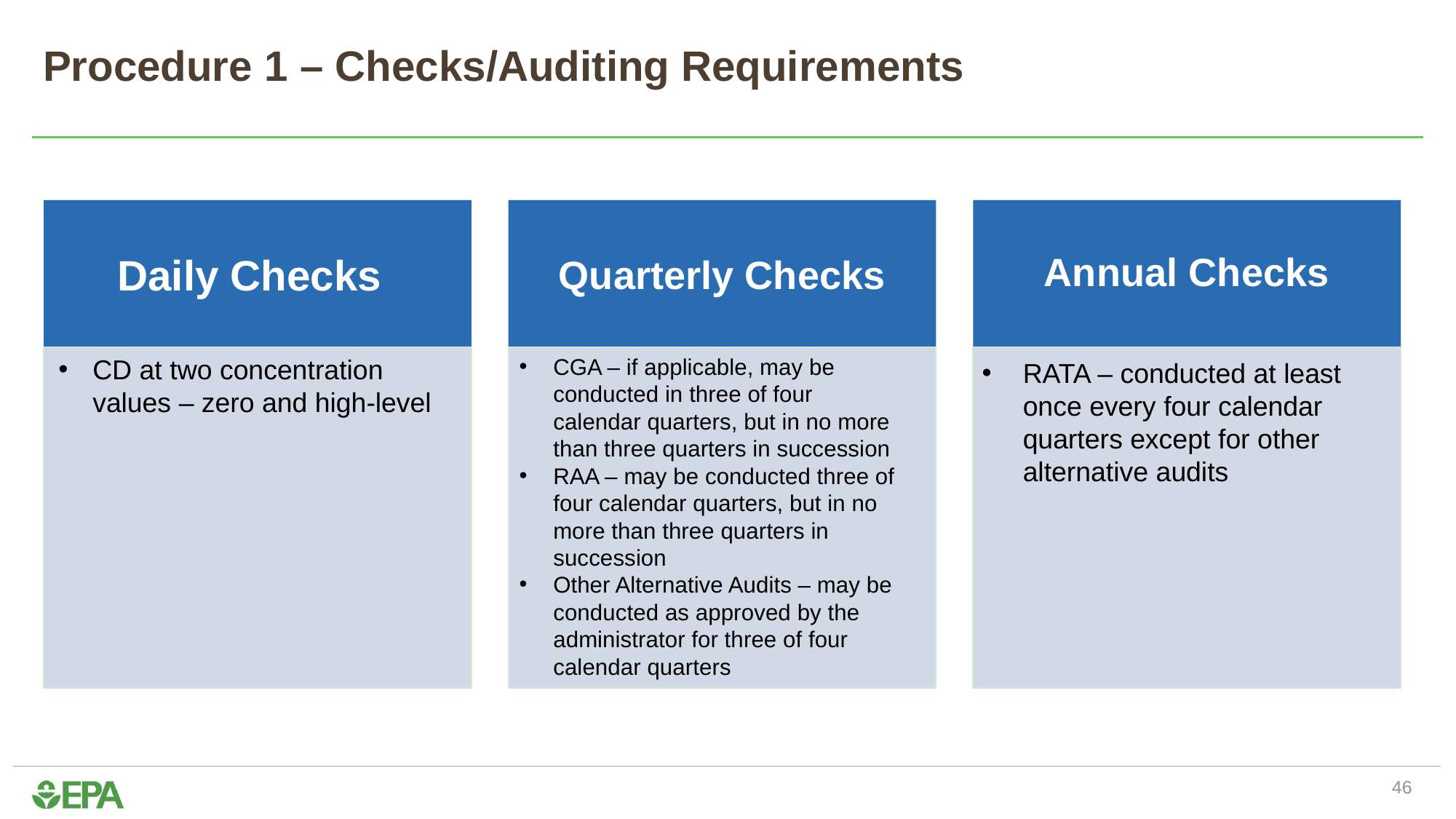

# Procedure 1 – Checks/Auditing Requirements
  Daily Checks
Quarterly Checks

Annual Checks
CD at two concentration values – zero and high-level
CGA – if applicable, may be conducted in three of four calendar quarters, but in no more than three quarters in succession
RAA – may be conducted three of four calendar quarters, but in no more than three quarters in succession
Other Alternative Audits – may be conducted as approved by the administrator for three of four calendar quarters

RATA – conducted at least once every four calendar quarters except for other alternative audits
46